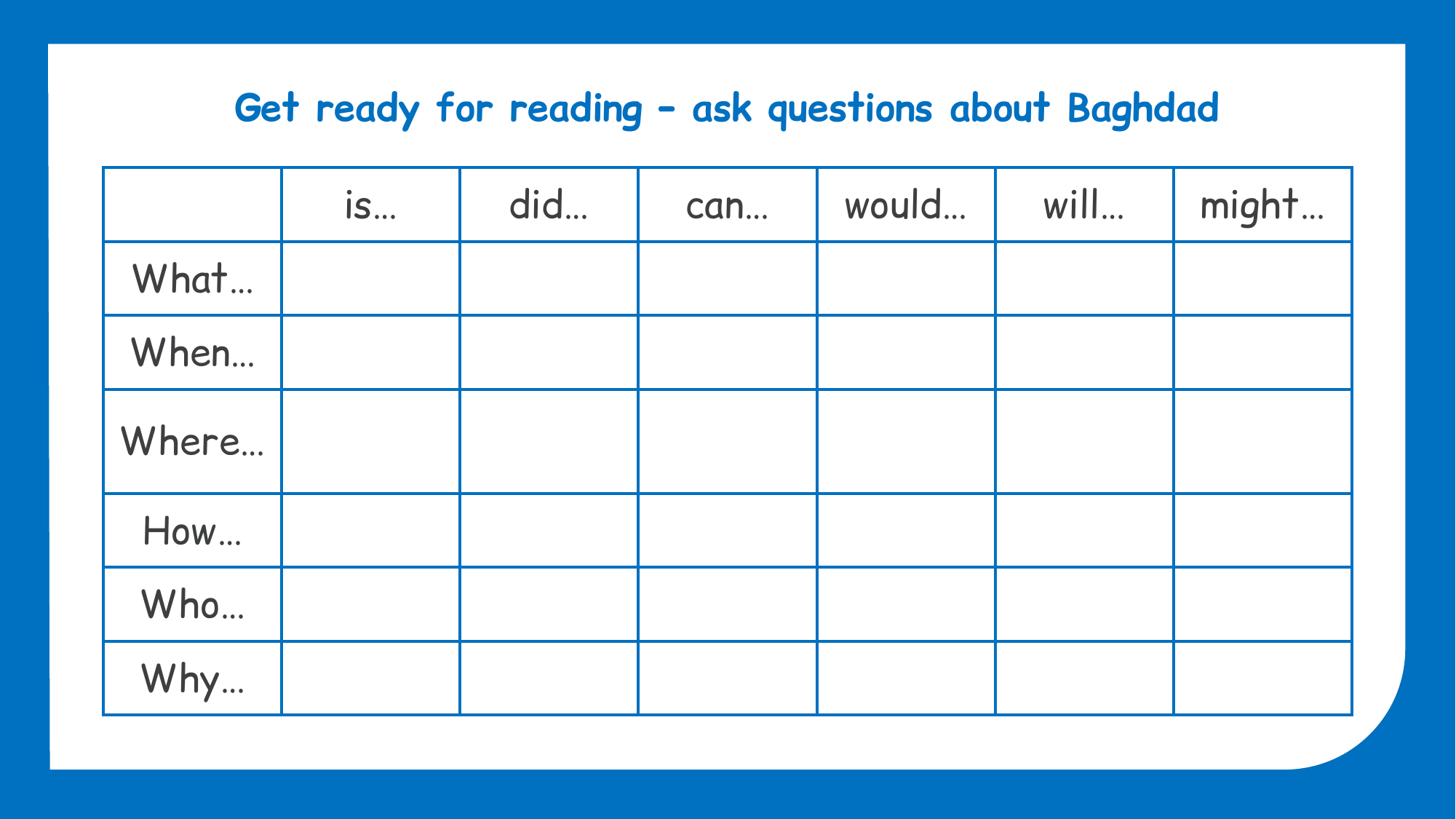

Get ready for reading – ask questions about Baghdad
|  | is… | did… | can… | would… | will… | might… |
| --- | --- | --- | --- | --- | --- | --- |
| What… |  |  |  |  |  |  |
| When… |  |  |  |  |  |  |
| Where… |  |  |  |  |  |  |
| How… |  |  |  |  |  |  |
| Who… |  |  |  |  |  |  |
| Why… |  |  |  |  |  |  |